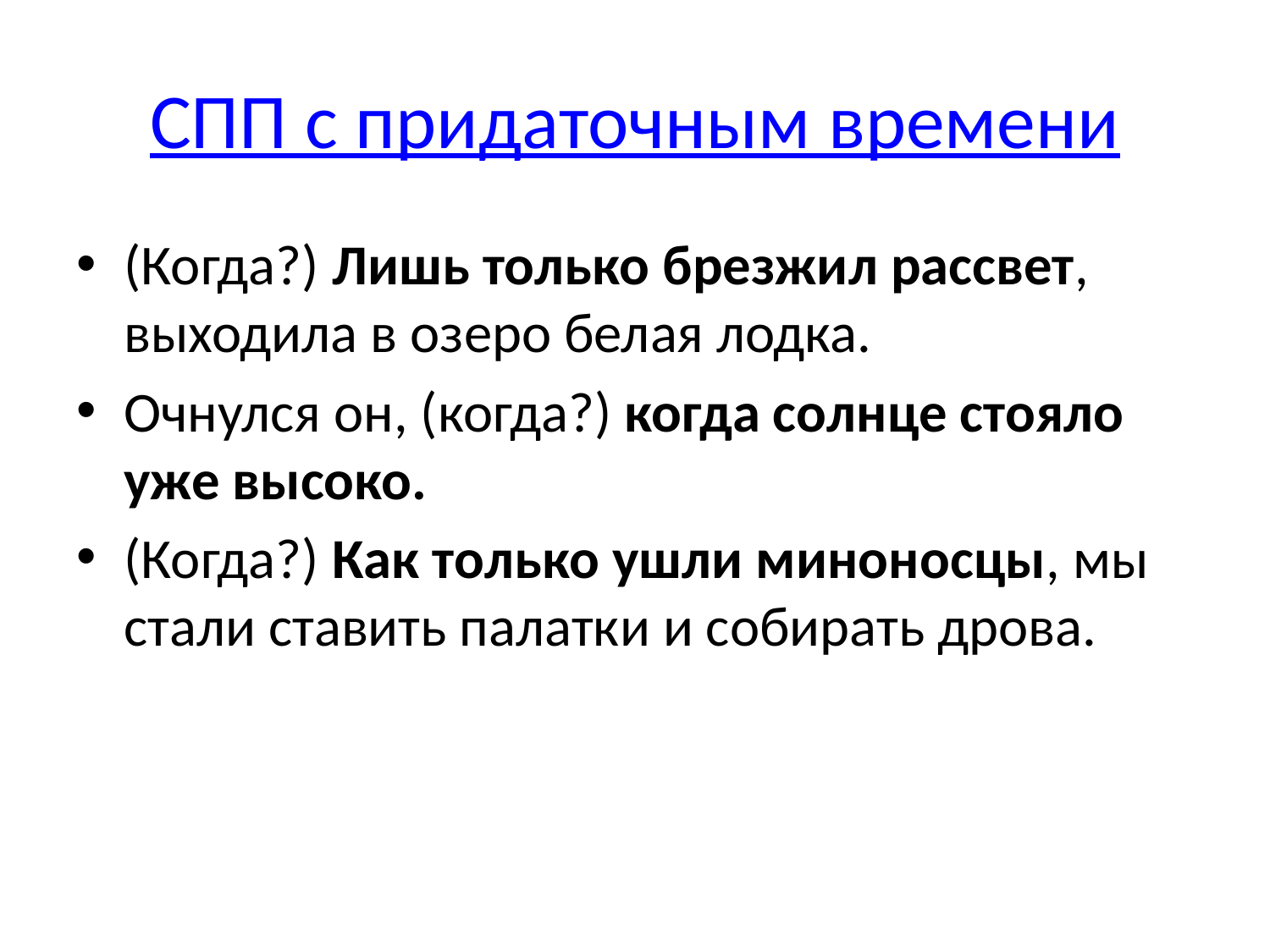

# СПП с придаточным времени
(Когда?) Лишь только брезжил рассвет, выходила в озеро белая лодка.
Очнулся он, (когда?) когда солнце стояло уже высоко.
(Когда?) Как только ушли миноносцы, мы стали ставить палатки и собирать дрова.